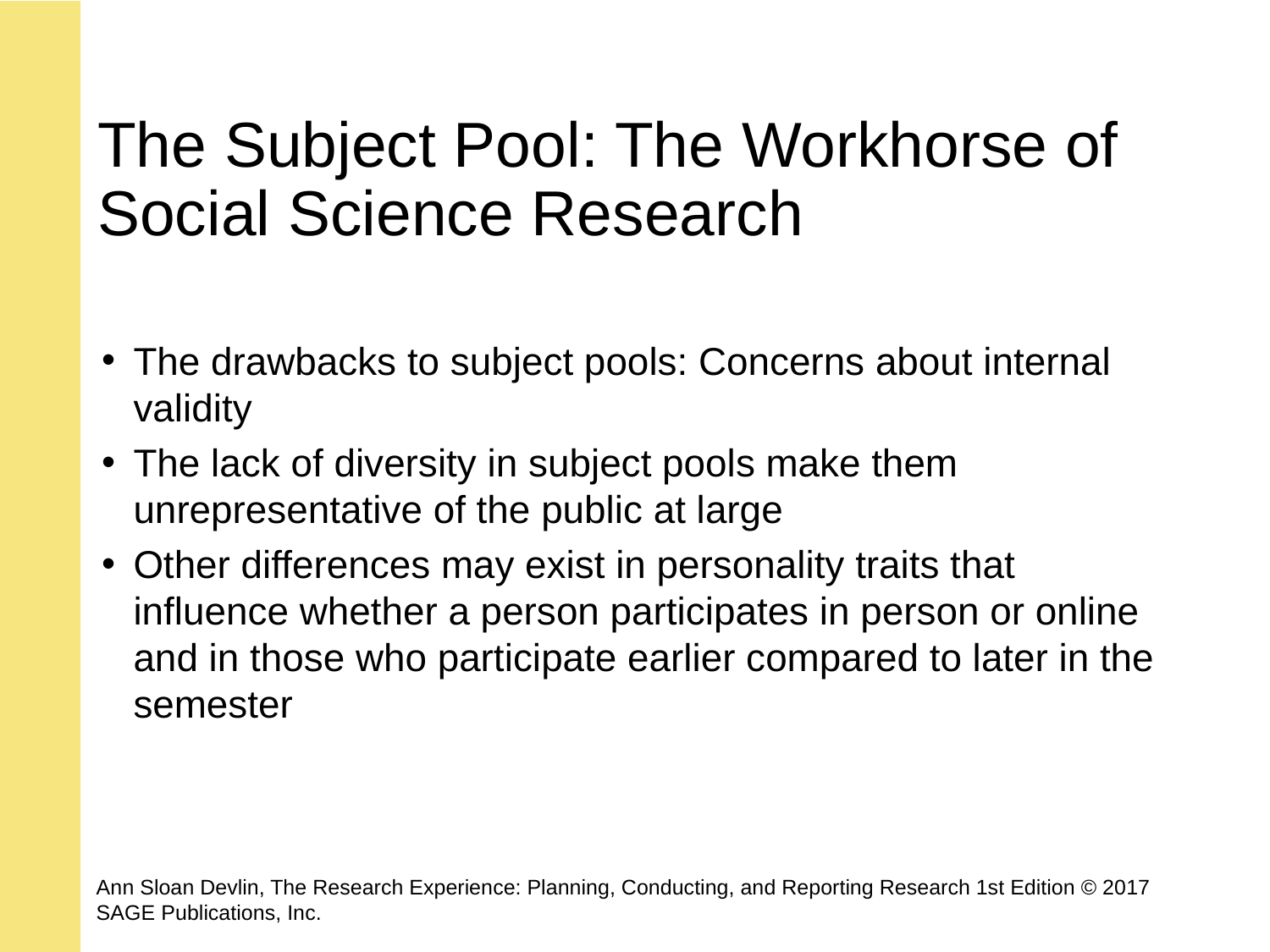

# The Subject Pool: The Workhorse of Social Science Research
The drawbacks to subject pools: Concerns about internal validity
The lack of diversity in subject pools make them unrepresentative of the public at large
Other differences may exist in personality traits that influence whether a person participates in person or online and in those who participate earlier compared to later in the semester